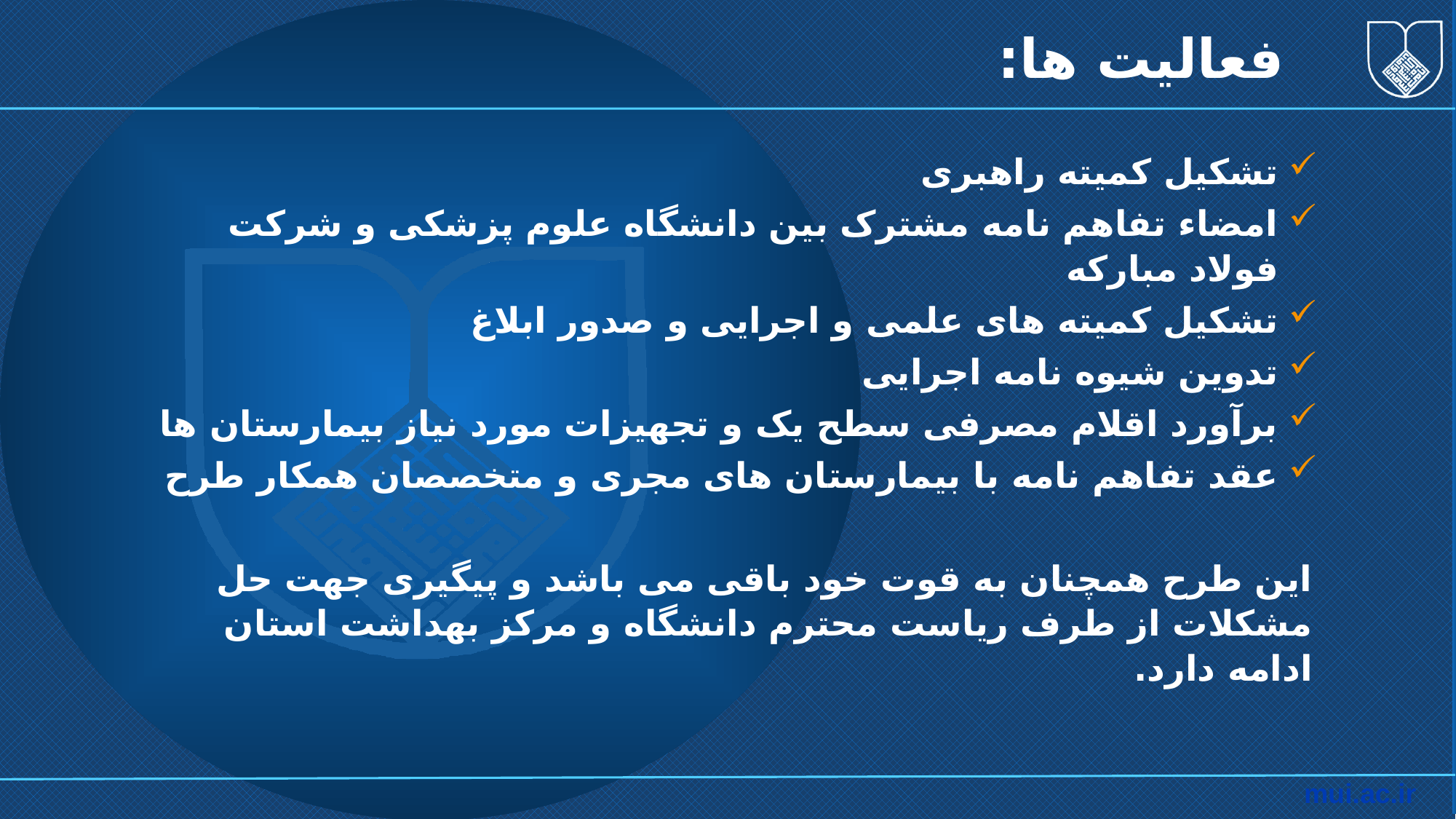

فعالیت ها:
تشکیل کمیته راهبری
امضاء تفاهم نامه مشترک بین دانشگاه علوم پزشکی و شرکت فولاد مبارکه
تشکیل کمیته های علمی و اجرایی و صدور ابلاغ
تدوین شیوه نامه اجرایی
برآورد اقلام مصرفی سطح یک و تجهیزات مورد نیاز بیمارستان ها
عقد تفاهم نامه با بیمارستان های مجری و متخصصان همکار طرح

این طرح همچنان به قوت خود باقی می باشد و پیگیری جهت حل  مشکلات از طرف ریاست محترم دانشگاه و مرکز بهداشت استان ادامه دارد.